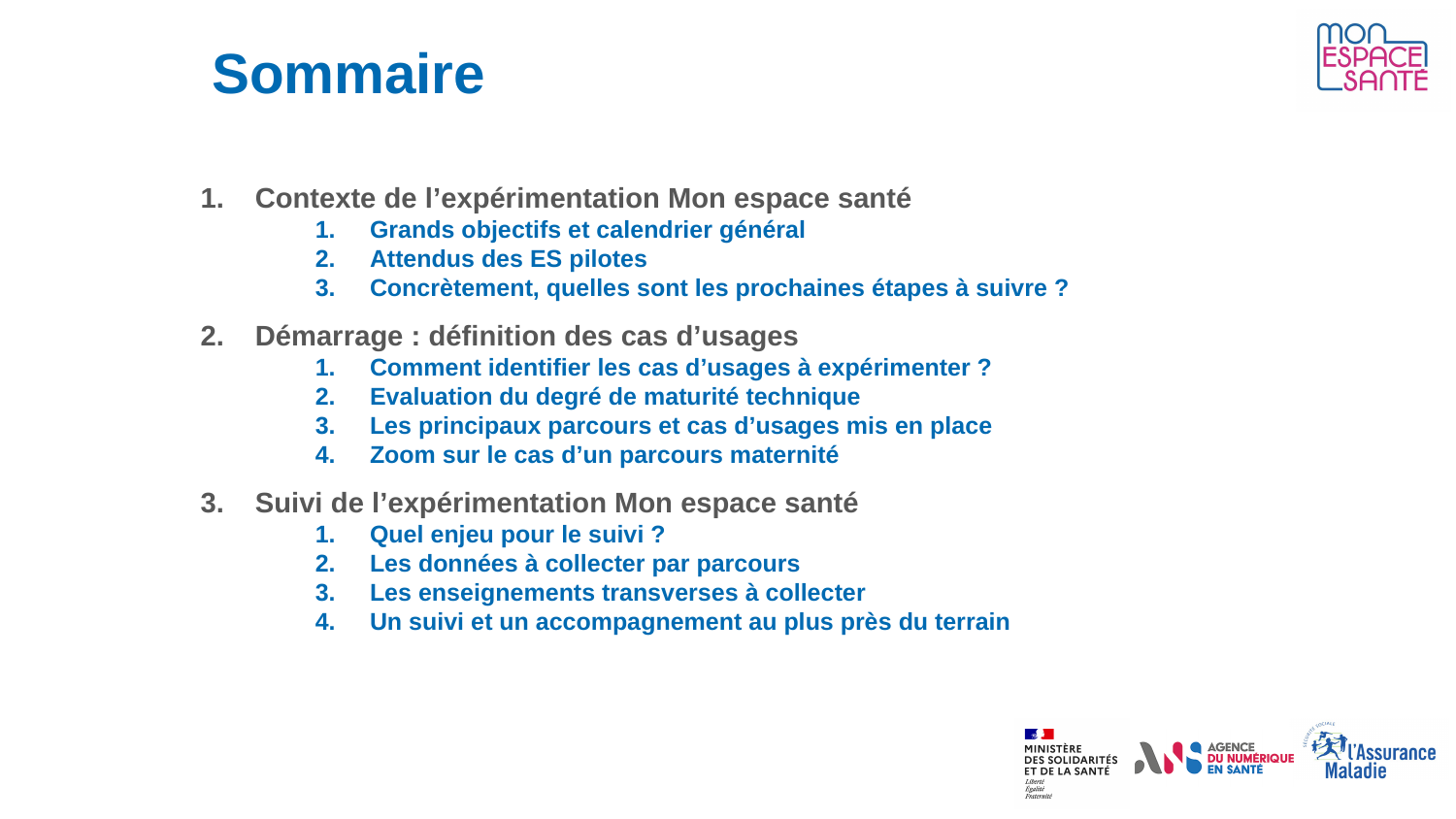

Contexte de l’expérimentation Mon espace santé
Grands objectifs et calendrier général
Attendus des ES pilotes
Concrètement, quelles sont les prochaines étapes à suivre ?
Démarrage : définition des cas d’usages
Comment identifier les cas d’usages à expérimenter ?
Evaluation du degré de maturité technique
Les principaux parcours et cas d’usages mis en place
Zoom sur le cas d’un parcours maternité
Suivi de l’expérimentation Mon espace santé
Quel enjeu pour le suivi ?
Les données à collecter par parcours
Les enseignements transverses à collecter
Un suivi et un accompagnement au plus près du terrain